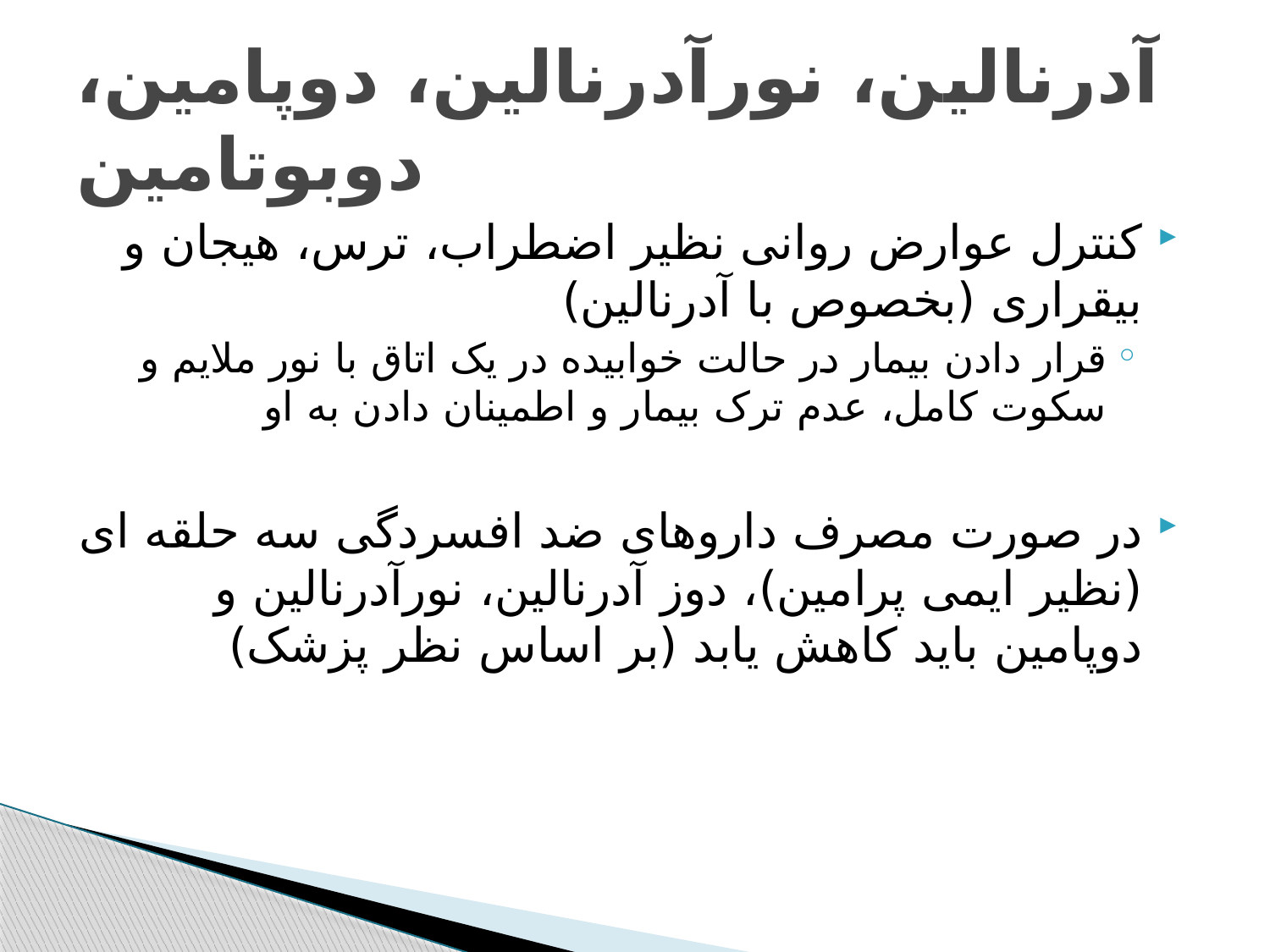

# آدرنالین، نورآدرنالین، دوپامین، دوبوتامین
کنترل عوارض روانی نظیر اضطراب، ترس، هیجان و بیقراری (بخصوص با آدرنالین)
قرار دادن بیمار در حالت خوابیده در یک اتاق با نور ملایم و سکوت کامل، عدم ترک بیمار و اطمینان دادن به او

در صورت مصرف داروهای ضد افسردگی سه حلقه ای (نظیر ایمی پرامین)، دوز آدرنالین، نورآدرنالین و دوپامین باید کاهش یابد (بر اساس نظر پزشک)